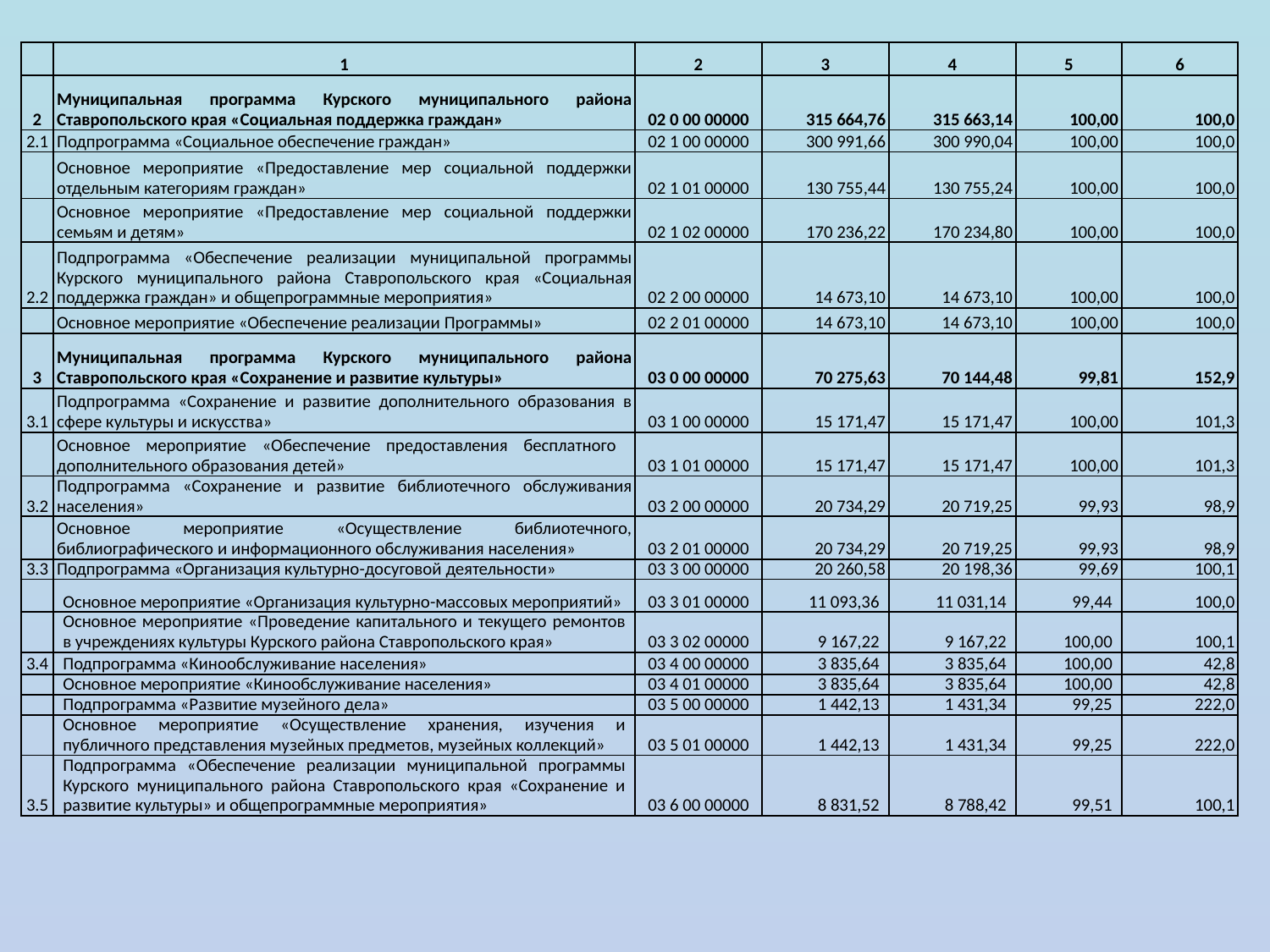

|  | 1 | 2 | 3 | 4 | 5 | 6 |
| --- | --- | --- | --- | --- | --- | --- |
| 2 | Муниципальная программа Курского муниципального района Ставропольского края «Социальная поддержка граждан» | 02 0 00 00000 | 315 664,76 | 315 663,14 | 100,00 | 100,0 |
| 2.1 | Подпрограмма «Социальное обеспечение граждан» | 02 1 00 00000 | 300 991,66 | 300 990,04 | 100,00 | 100,0 |
|  | Основное мероприятие «Предоставление мер социальной поддержки отдельным категориям граждан» | 02 1 01 00000 | 130 755,44 | 130 755,24 | 100,00 | 100,0 |
|  | Основное мероприятие «Предоставление мер социальной поддержки семьям и детям» | 02 1 02 00000 | 170 236,22 | 170 234,80 | 100,00 | 100,0 |
| 2.2 | Подпрограмма «Обеспечение реализации муниципальной программы Курского муниципального района Ставропольского края «Социальная поддержка граждан» и общепрограммные мероприятия» | 02 2 00 00000 | 14 673,10 | 14 673,10 | 100,00 | 100,0 |
|  | Основное мероприятие «Обеспечение реализации Программы» | 02 2 01 00000 | 14 673,10 | 14 673,10 | 100,00 | 100,0 |
| 3 | Муниципальная программа Курского муниципального района Ставропольского края «Сохранение и развитие культуры» | 03 0 00 00000 | 70 275,63 | 70 144,48 | 99,81 | 152,9 |
| 3.1 | Подпрограмма «Сохранение и развитие дополнительного образования в сфере культуры и искусства» | 03 1 00 00000 | 15 171,47 | 15 171,47 | 100,00 | 101,3 |
|  | Основное мероприятие «Обеспечение предоставления бесплатного дополнительного образования детей» | 03 1 01 00000 | 15 171,47 | 15 171,47 | 100,00 | 101,3 |
| 3.2 | Подпрограмма «Сохранение и развитие библиотечного обслуживания населения» | 03 2 00 00000 | 20 734,29 | 20 719,25 | 99,93 | 98,9 |
|  | Основное мероприятие «Осуществление библиотечного, библиографического и информационного обслуживания населения» | 03 2 01 00000 | 20 734,29 | 20 719,25 | 99,93 | 98,9 |
| 3.3 | Подпрограмма «Организация культурно-досуговой деятельности» | 03 3 00 00000 | 20 260,58 | 20 198,36 | 99,69 | 100,1 |
|  | Основное мероприятие «Организация культурно-массовых мероприятий» | 03 3 01 00000 | 11 093,36 | 11 031,14 | 99,44 | 100,0 |
|  | Основное мероприятие «Проведение капитального и текущего ремонтов в учреждениях культуры Курского района Ставропольского края» | 03 3 02 00000 | 9 167,22 | 9 167,22 | 100,00 | 100,1 |
| 3.4 | Подпрограмма «Кинообслуживание населения» | 03 4 00 00000 | 3 835,64 | 3 835,64 | 100,00 | 42,8 |
|  | Основное мероприятие «Кинообслуживание населения» | 03 4 01 00000 | 3 835,64 | 3 835,64 | 100,00 | 42,8 |
|  | Подпрограмма «Развитие музейного дела» | 03 5 00 00000 | 1 442,13 | 1 431,34 | 99,25 | 222,0 |
|  | Основное мероприятие «Осуществление хранения, изучения и публичного представления музейных предметов, музейных коллекций» | 03 5 01 00000 | 1 442,13 | 1 431,34 | 99,25 | 222,0 |
| 3.5 | Подпрограмма «Обеспечение реализации муниципальной программы Курского муниципального района Ставропольского края «Сохранение и развитие культуры» и общепрограммные мероприятия» | 03 6 00 00000 | 8 831,52 | 8 788,42 | 99,51 | 100,1 |